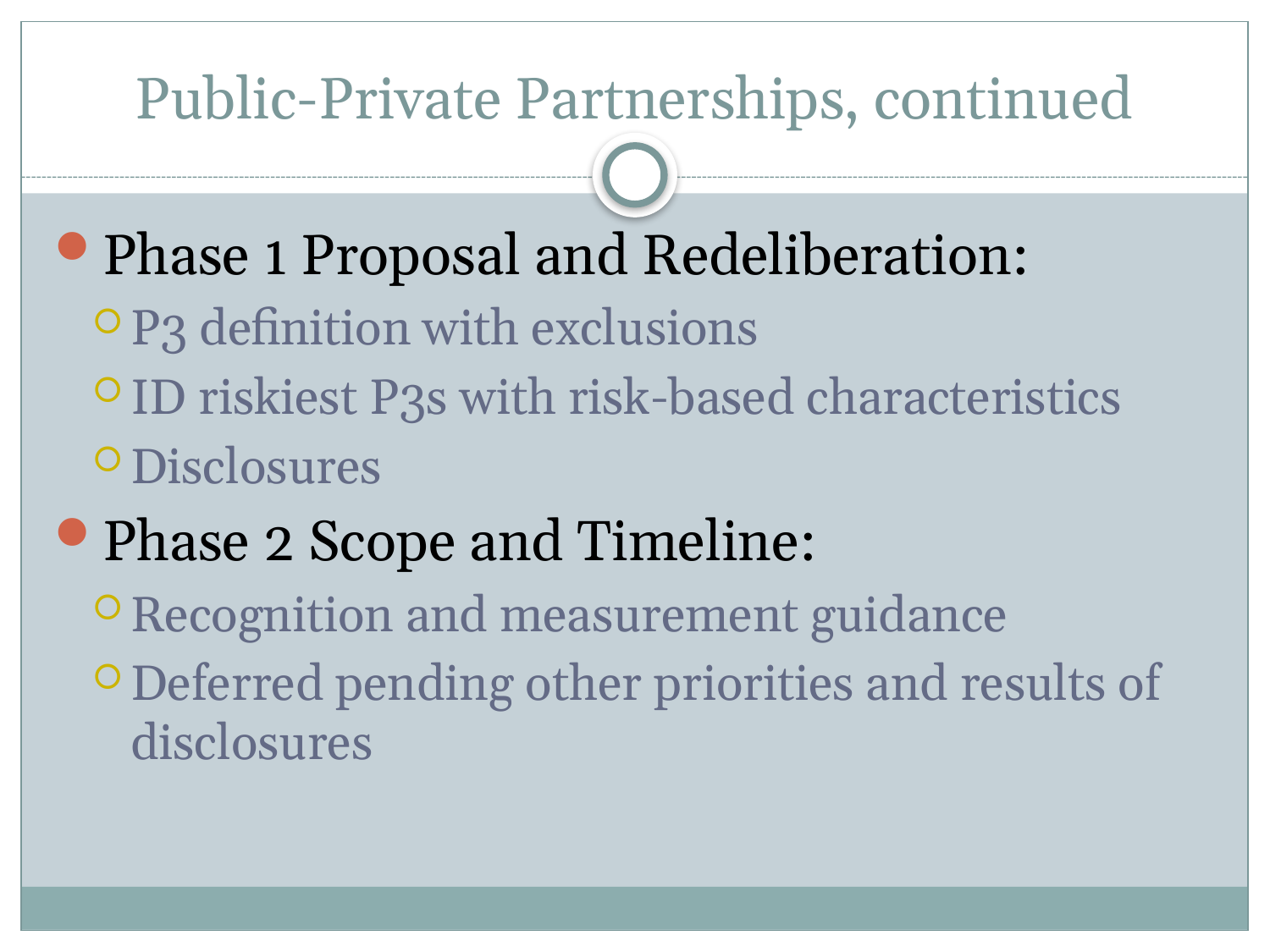

# Public-Private Partnerships, continued
Phase 1 Proposal and Redeliberation:
P3 definition with exclusions
ID riskiest P3s with risk-based characteristics
Disclosures
Phase 2 Scope and Timeline:
Recognition and measurement guidance
Deferred pending other priorities and results of disclosures